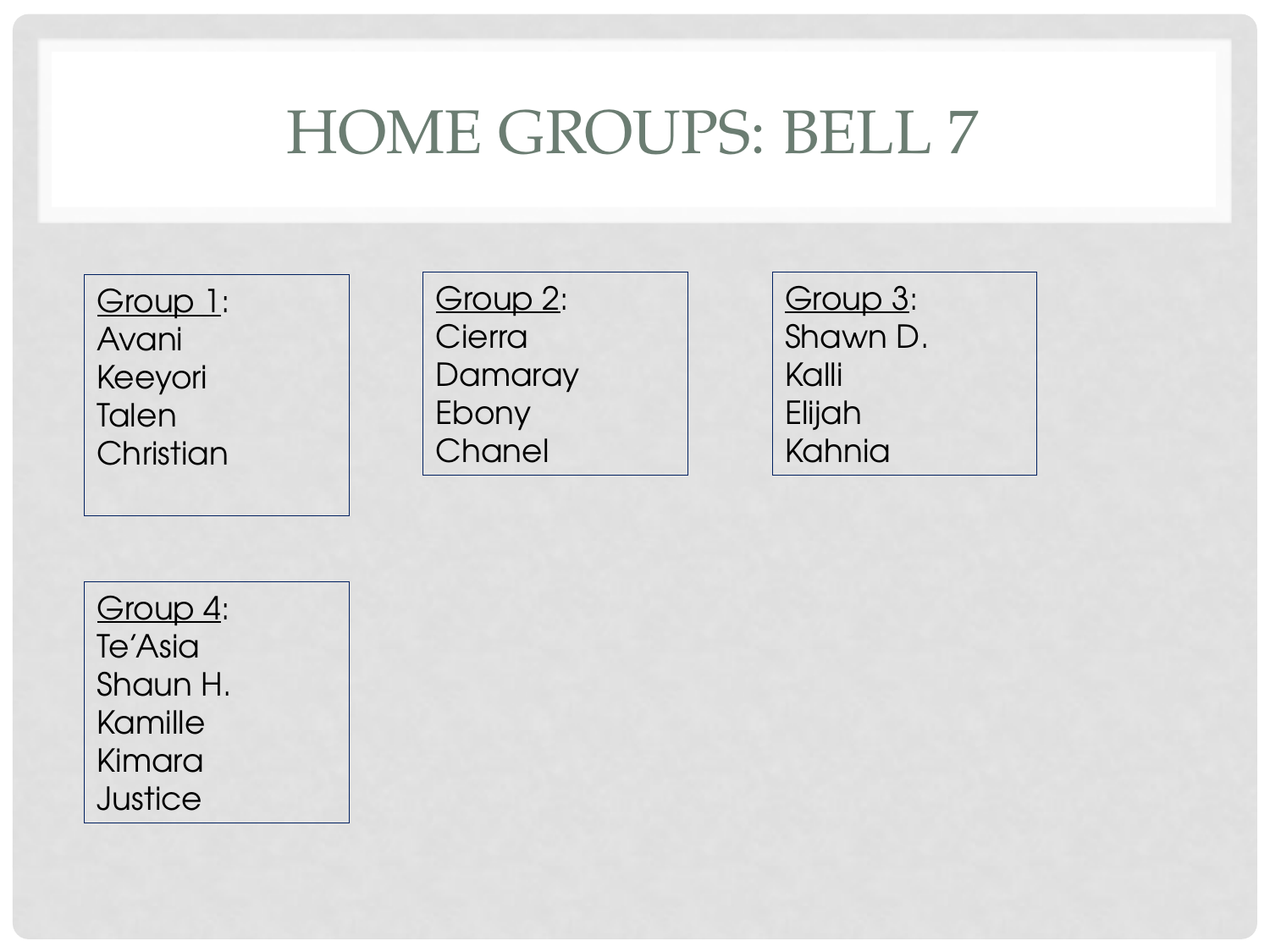

# Home Groups: bell 7
Group 2:
Cierra
Damaray
Ebony
Chanel
Group 3:
Shawn D.
Kalli
Elijah
Kahnia
Group 1:
Avani
Keeyori
Talen
Christian

Group 4:
Te’Asia
Shaun H.
Kamille
Kimara
Justice